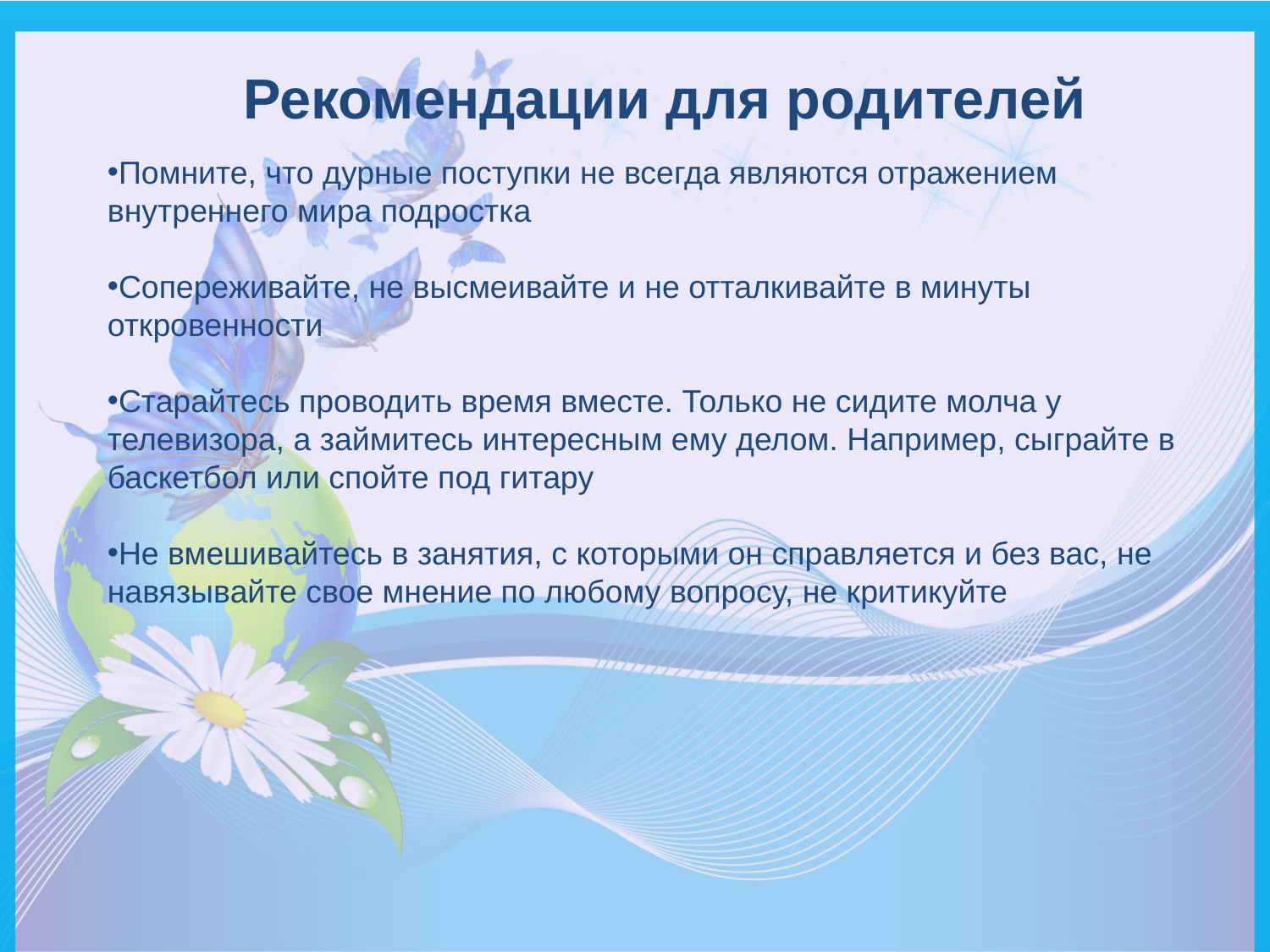

# Рекомендации для родителей
Помните, что дурные поступки не всегда являются отражением внутреннего мира подростка

Сопереживайте, не высмеивайте и не отталкивайте в минуты откровенности

Старайтесь проводить время вместе. Только не сидите молча у телевизора, а займитесь интересным ему делом. Например, сыграйте в баскетбол или спойте под гитару

Не вмешивайтесь в занятия, с которыми он справляется и без вас, не навязывайте свое мнение по любому вопросу, не критикуйте